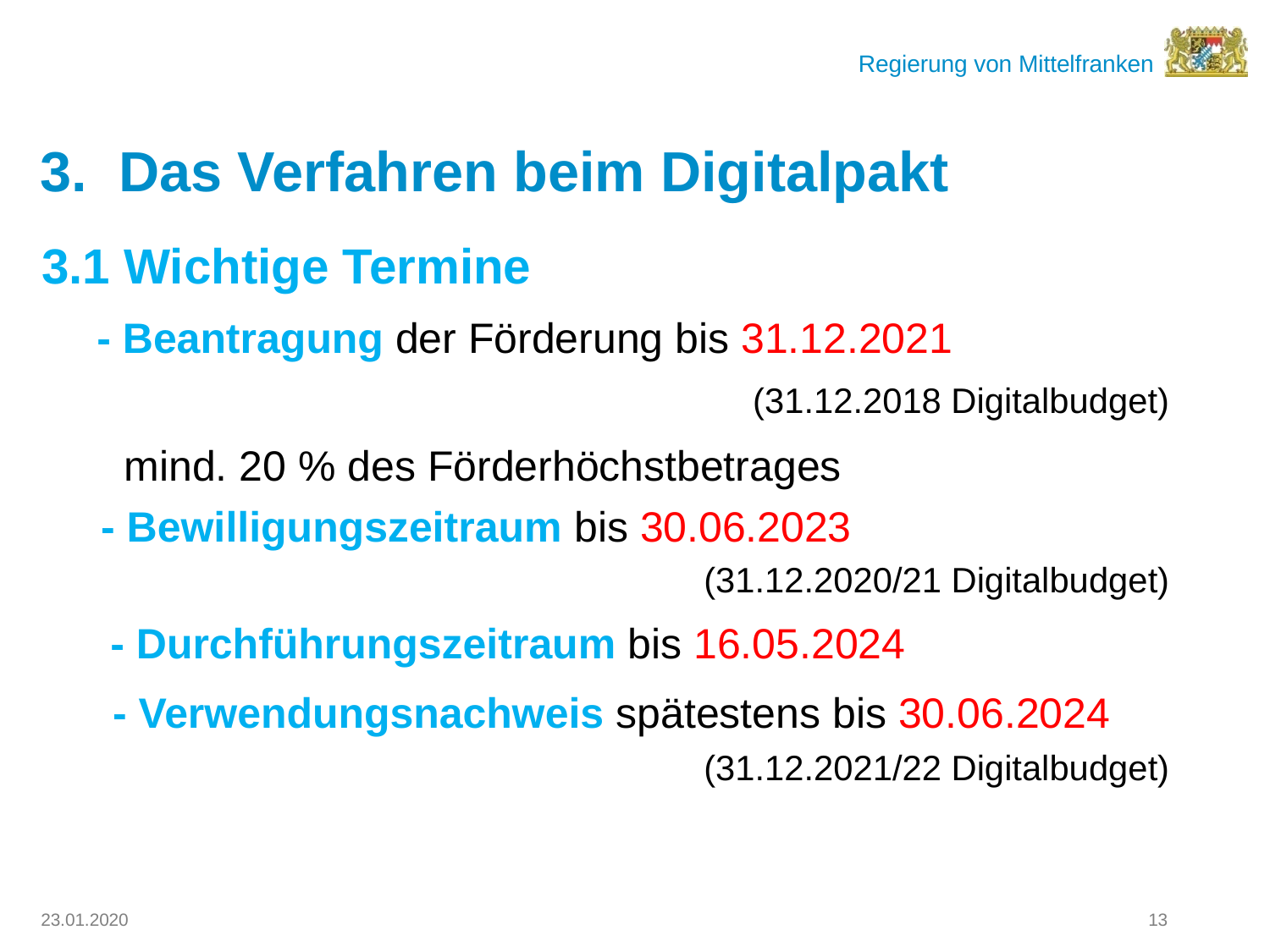

# 3.  Das Verfahren beim Digitalpakt
3.1 Wichtige Termine
    - Beantragung der Förderung bis 31.12.2021
                                                            (31.12.2018 Digitalbudget)
      mind. 20 % des Förderhöchstbetrages
     - Bewilligungszeitraum bis 30.06.2023
                                                                    (31.12.2020/21 Digitalbudget)
     - Durchführungszeitraum bis 16.05.2024
      - Verwendungsnachweis spätestens bis 30.06.2024
                                                                    (31.12.2021/22 Digitalbudget)
13